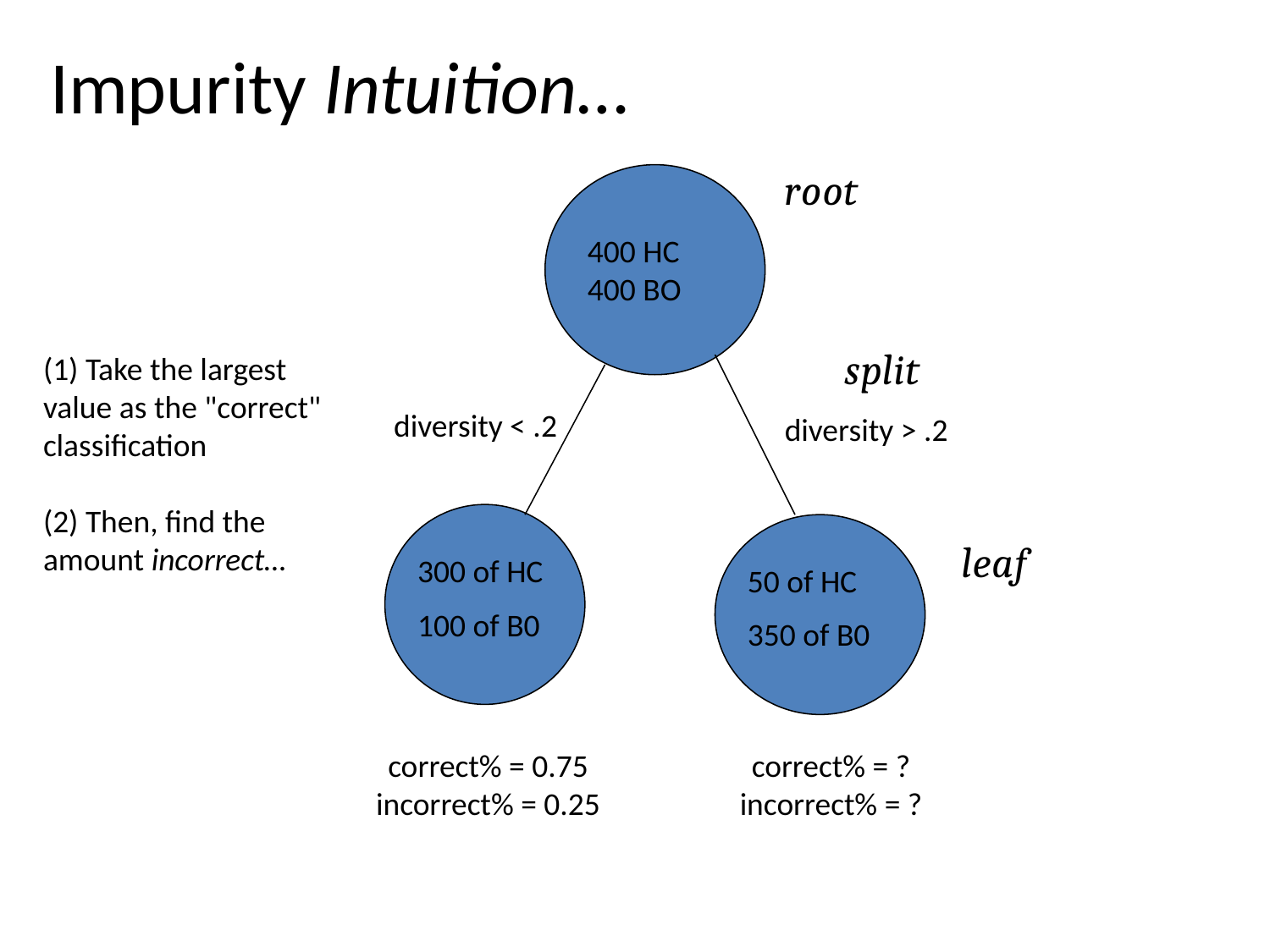

Impurity Intuition…
root

400 HC 400 BO
split
(1) Take the largest value as the "correct" classification

(2) Then, find the amount incorrect…

diversity < .2
diversity > .2

leaf
300 of HC
100 of B0
50 of HC
350 of B0
correct% = 0.75
incorrect% = 0.25
correct% = ?
incorrect% = ?